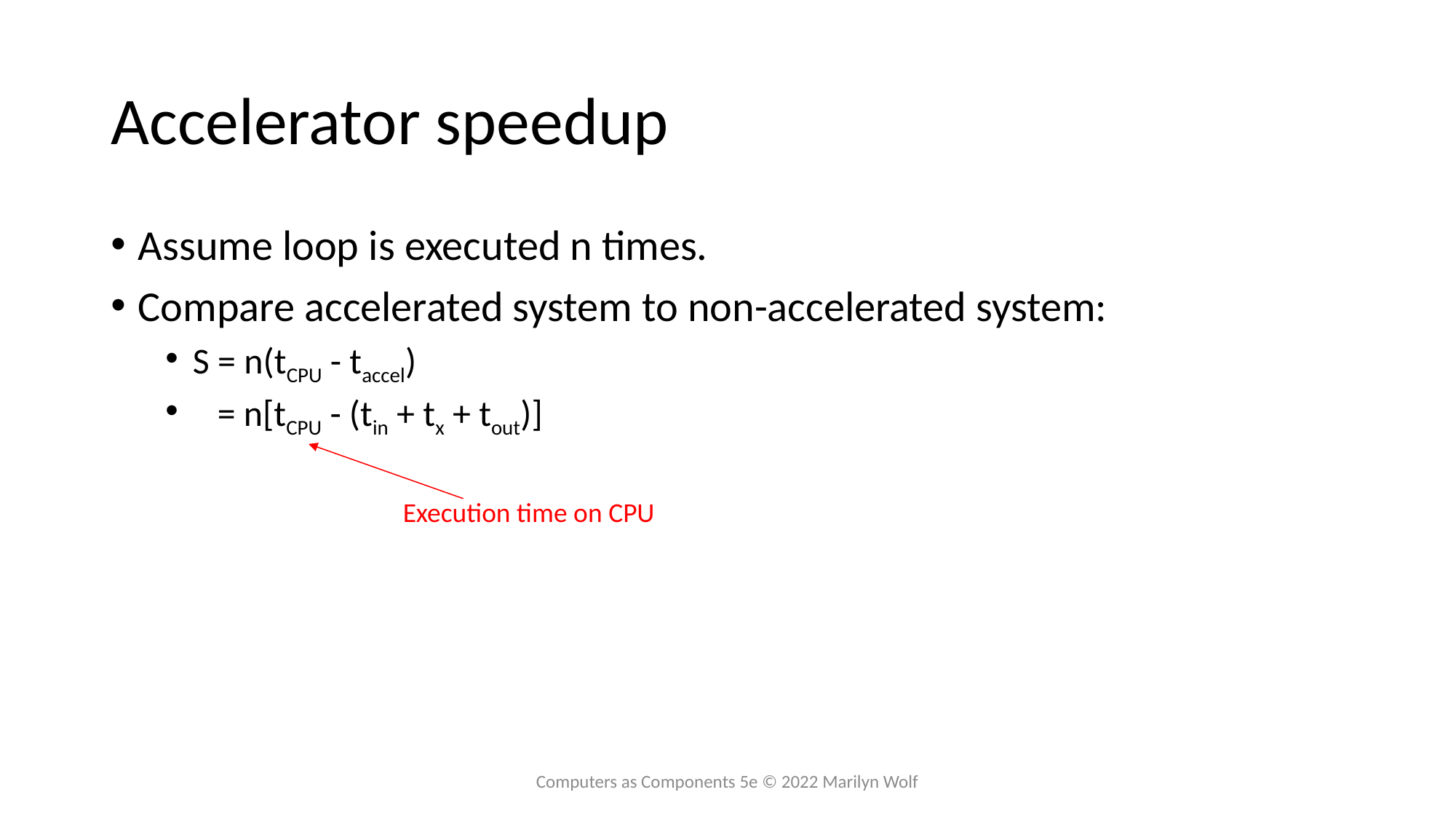

# Accelerator speedup
Assume loop is executed n times.
Compare accelerated system to non-accelerated system:
S = n(tCPU - taccel)
   = n[tCPU - (tin + tx + tout)]

Execution time on CPU
Computers as Components 5e © 2022 Marilyn Wolf